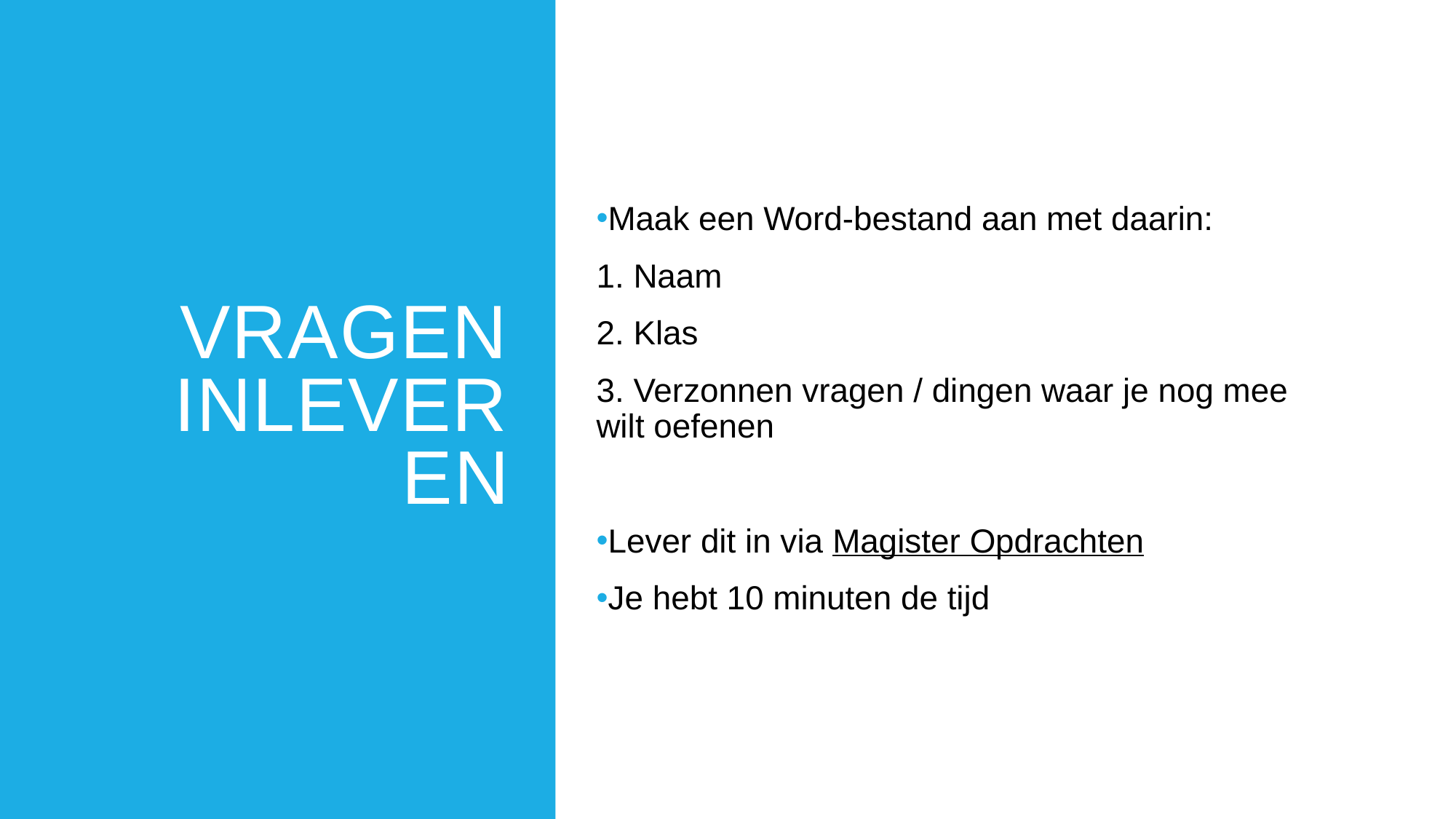

# Vragen inleveren
Maak een Word-bestand aan met daarin:
1. Naam
2. Klas
3. Verzonnen vragen / dingen waar je nog mee wilt oefenen

Lever dit in via Magister Opdrachten
Je hebt 10 minuten de tijd